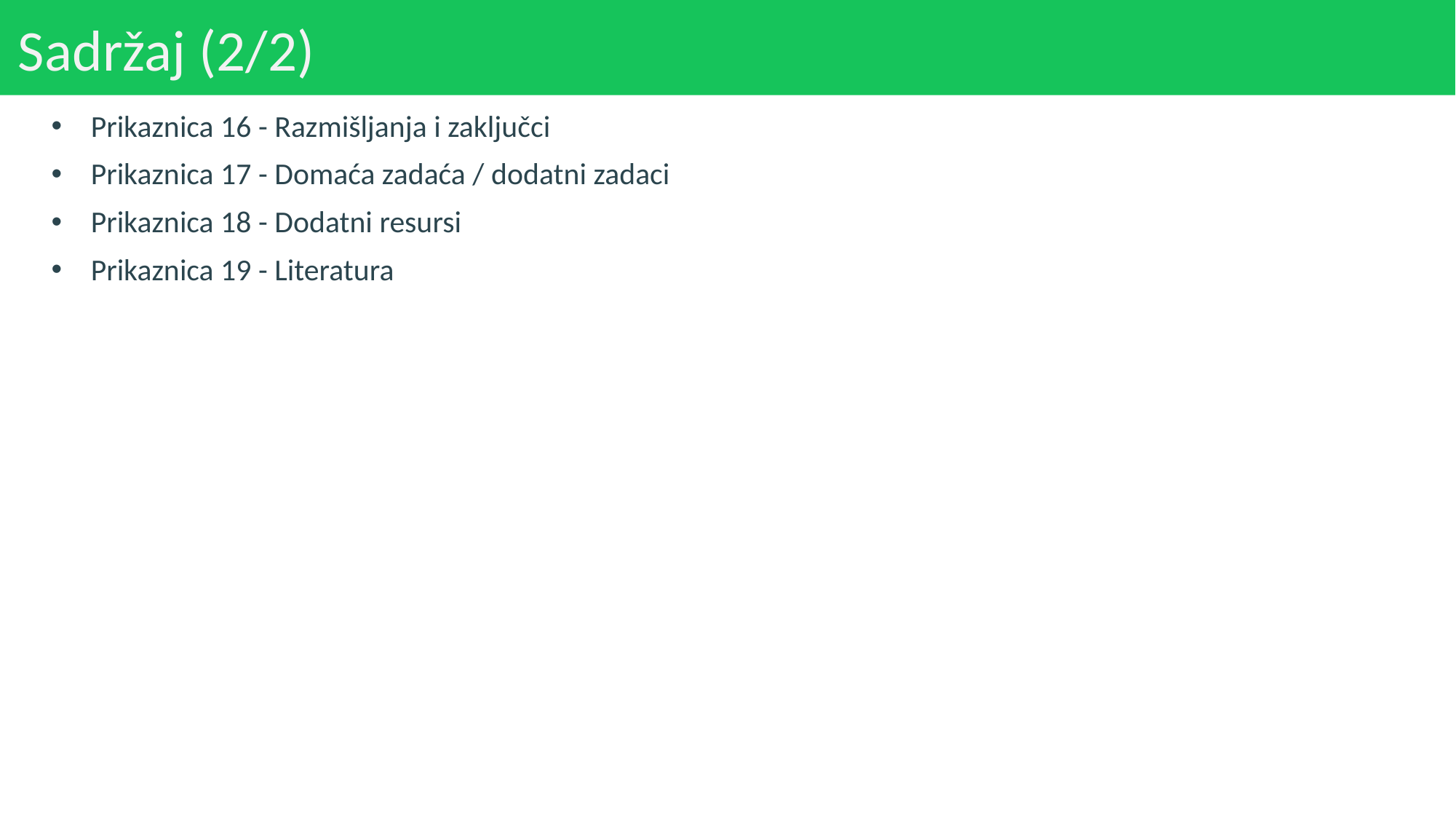

# Sadržaj (2/2)
Prikaznica 16 - Razmišljanja i zaključci
Prikaznica 17 - Domaća zadaća / dodatni zadaci
Prikaznica 18 - Dodatni resursi
Prikaznica 19 - Literatura